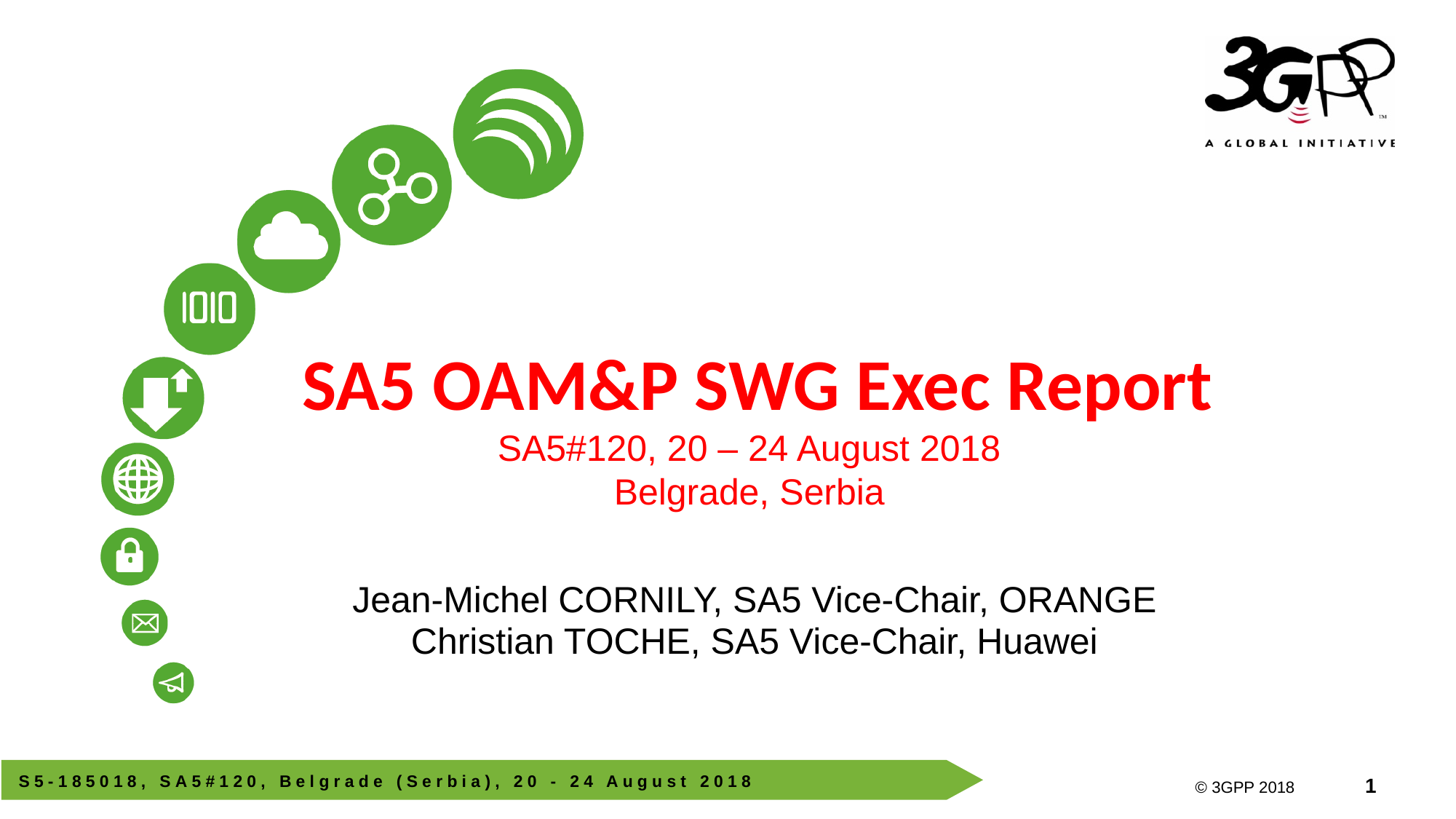

# SA5 OAM&P SWG Exec Report SA5#120, 20 – 24 August 2018 Belgrade, Serbia
Jean-Michel CORNILY, SA5 Vice-Chair, ORANGE
Christian TOCHE, SA5 Vice-Chair, Huawei